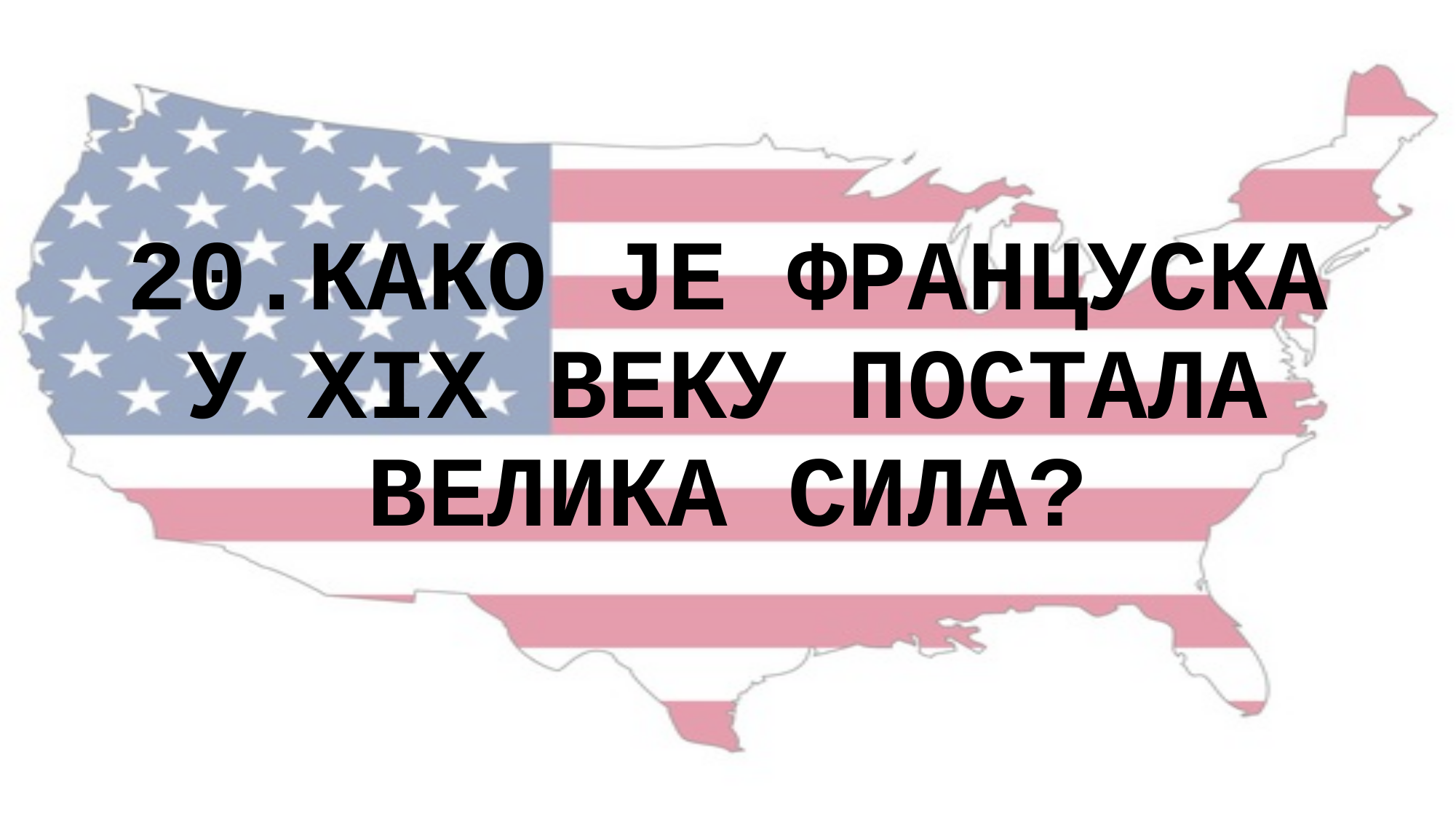

20.КАКО ЈЕ ФРАНЦУСКА У XIX ВЕКУ ПОСТАЛА ВЕЛИКА СИЛА?